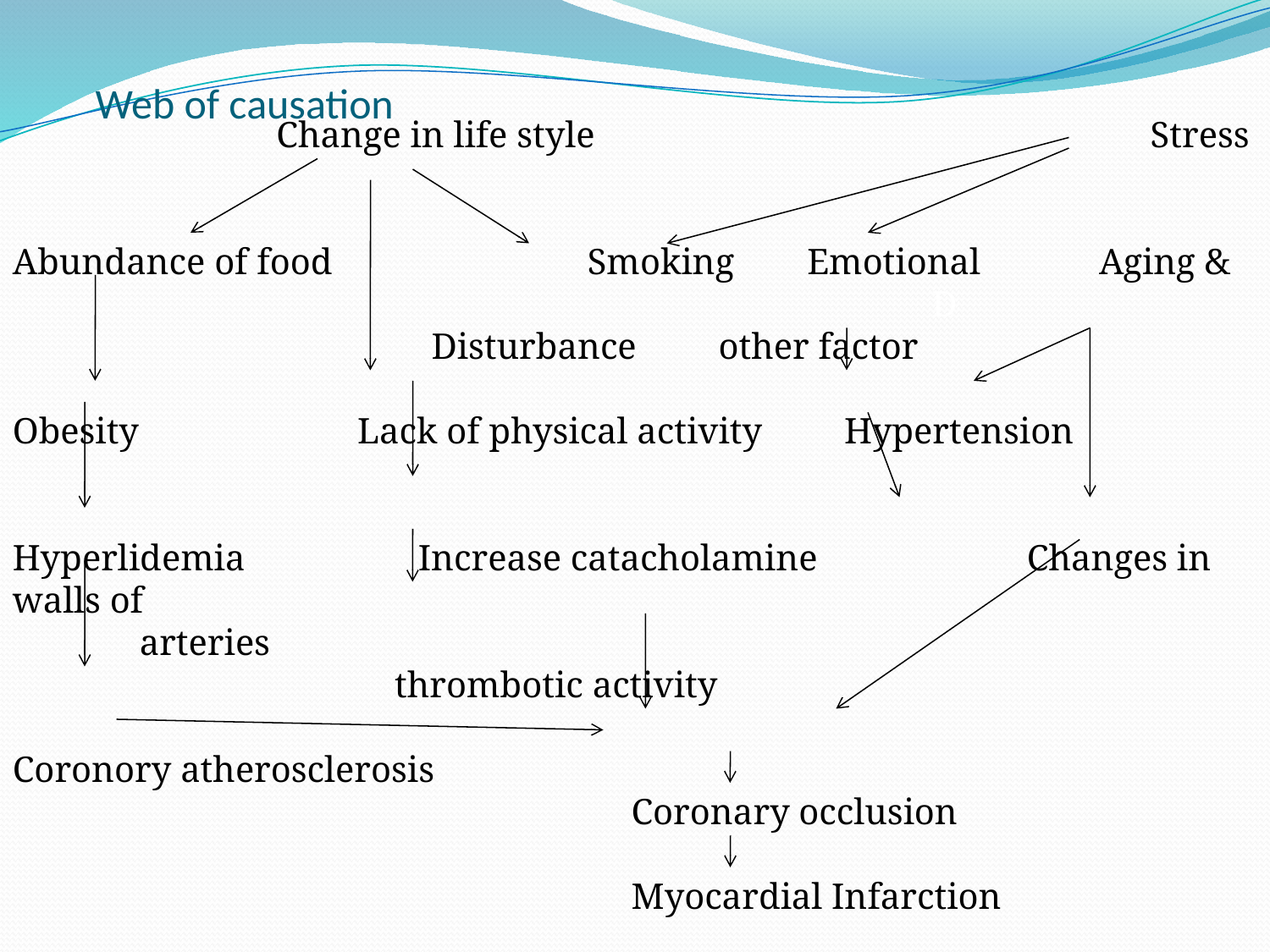

# Web of causation
                             Change in life style                                                             Stress

Abundance of food                            Smoking        Emotional             Aging &                                                                                                        D                                                                               Disturbance         other factor

Obesity                        Lack of physical activity         Hypertension

Hyperlidemia                   Increase catacholamine                       Changes in walls of                     								arteries
                                          thrombotic activity

Coronory atherosclerosis
                                                                    Coronary occlusion

                                                                    Myocardial Infarction

                                                                   Myocardial Infarction